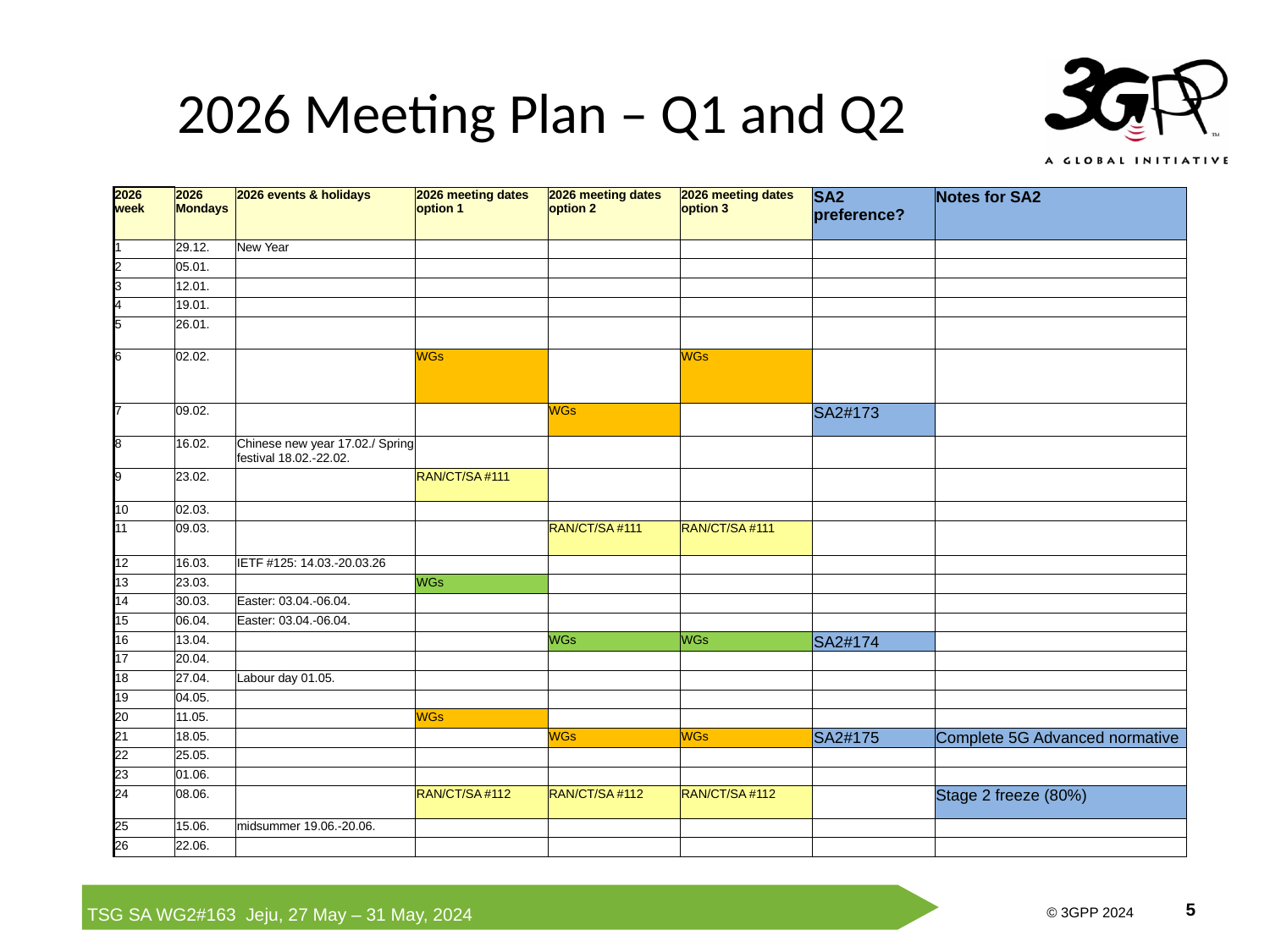

# 2026 Meeting Plan – Q1 and Q2
| 2026 week | 2026 Mondays | 2026 events & holidays | 2026 meeting dates option 1 | 2026 meeting dates option 2 | 2026 meeting dates option 3 | SA2 preference? | Notes for SA2 |
| --- | --- | --- | --- | --- | --- | --- | --- |
| 1 | 29.12. | New Year |  |  |  |  |  |
| 2 | 05.01. |  |  |  |  |  |  |
| 3 | 12.01. |  |  |  |  |  |  |
| 4 | 19.01. |  |  |  |  |  |  |
| 5 | 26.01. |  |  |  |  |  |  |
| 6 | 02.02. |  | WGs |  | WGs |  |  |
| 7 | 09.02. |  |  | WGs |  | SA2#173 |  |
| 8 | 16.02. | Chinese new year 17.02./ Spring festival 18.02.-22.02. |  |  |  |  |  |
| 9 | 23.02. |  | RAN/CT/SA #111 |  |  |  |  |
| 10 | 02.03. |  |  |  |  |  |  |
| 11 | 09.03. |  |  | RAN/CT/SA #111 | RAN/CT/SA #111 |  |  |
| 12 | 16.03. | IETF #125: 14.03.-20.03.26 |  |  |  |  |  |
| 13 | 23.03. |  | WGs |  |  |  |  |
| 14 | 30.03. | Easter: 03.04.-06.04. |  |  |  |  |  |
| 15 | 06.04. | Easter: 03.04.-06.04. |  |  |  |  |  |
| 16 | 13.04. |  |  | WGs | WGs | SA2#174 |  |
| 17 | 20.04. |  |  |  |  |  |  |
| 18 | 27.04. | Labour day 01.05. |  |  |  |  |  |
| 19 | 04.05. |  |  |  |  |  |  |
| 20 | 11.05. |  | WGs |  |  |  |  |
| 21 | 18.05. |  |  | WGs | WGs | SA2#175 | Complete 5G Advanced normative |
| 22 | 25.05. |  |  |  |  |  |  |
| 23 | 01.06. |  |  |  |  |  |  |
| 24 | 08.06. |  | RAN/CT/SA #112 | RAN/CT/SA #112 | RAN/CT/SA #112 |  | Stage 2 freeze (80%) |
| 25 | 15.06. | midsummer 19.06.-20.06. |  |  |  |  |  |
| 26 | 22.06. |  |  |  |  |  |  |